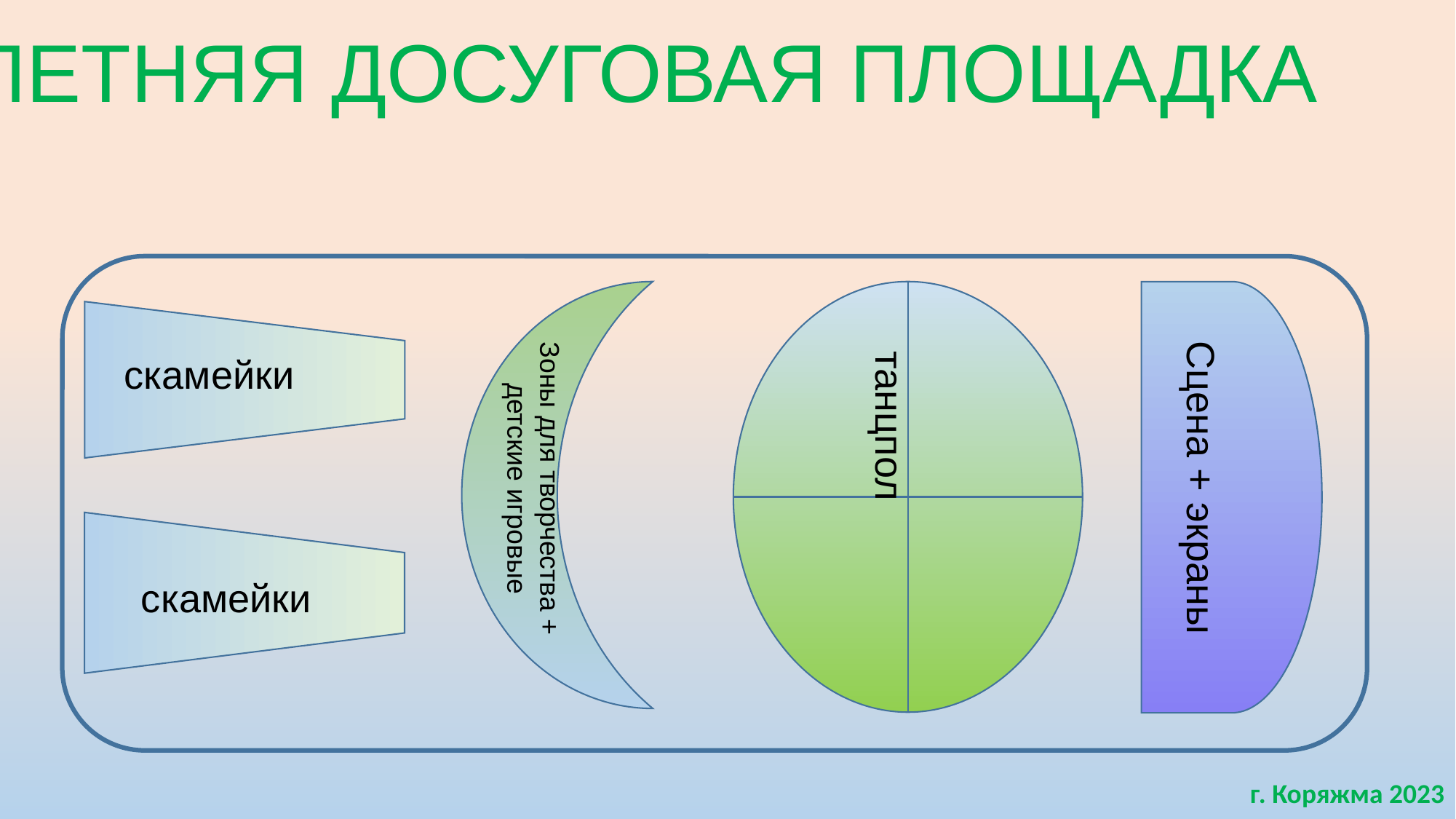

ЛЕТНЯЯ ДОСУГОВАЯ ПЛОЩАДКА

скамейки
танцпол

Зоны для творчества + детские игровые
Сцена + экраны
скамейки
г. Коряжма 2023